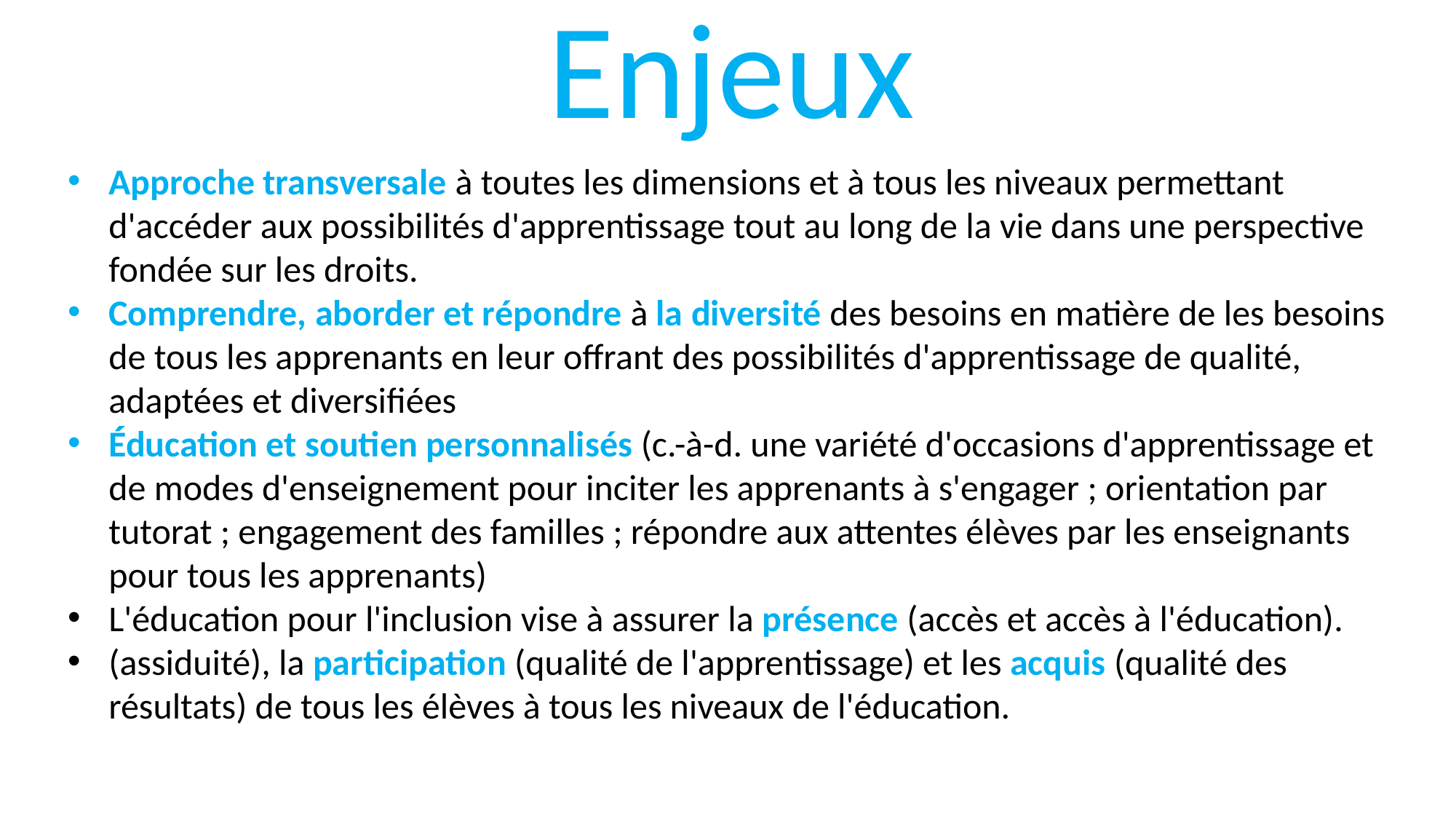

# Enjeux
Approche transversale à toutes les dimensions et à tous les niveaux permettant d'accéder aux possibilités d'apprentissage tout au long de la vie dans une perspective fondée sur les droits.
Comprendre, aborder et répondre à la diversité des besoins en matière de les besoins de tous les apprenants en leur offrant des possibilités d'apprentissage de qualité, adaptées et diversifiées
Éducation et soutien personnalisés (c.-à-d. une variété d'occasions d'apprentissage et de modes d'enseignement pour inciter les apprenants à s'engager ; orientation par tutorat ; engagement des familles ; répondre aux attentes élèves par les enseignants pour tous les apprenants)
L'éducation pour l'inclusion vise à assurer la présence (accès et accès à l'éducation).
(assiduité), la participation (qualité de l'apprentissage) et les acquis (qualité des résultats) de tous les élèves à tous les niveaux de l'éducation.
14